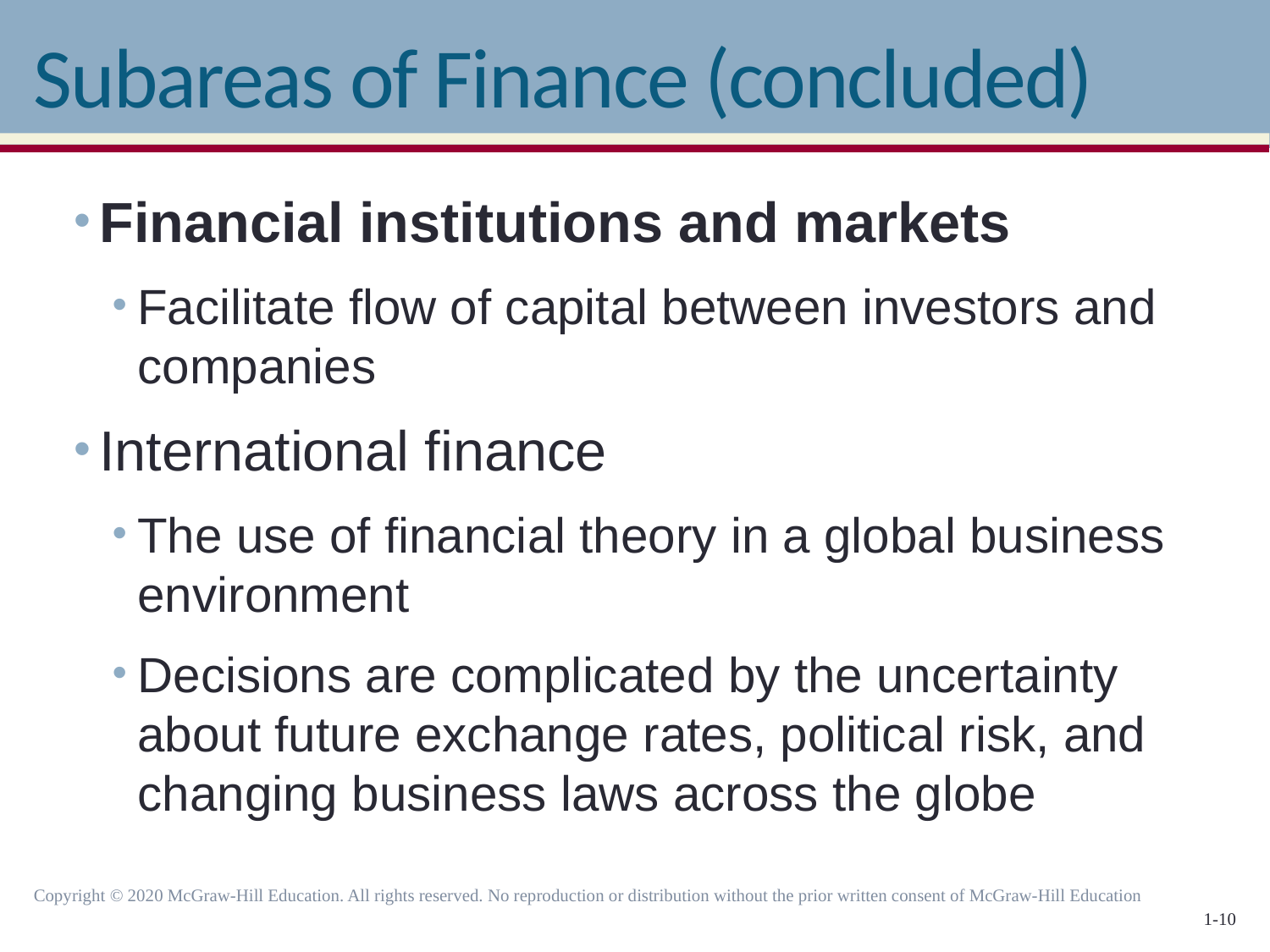

# Subareas of Finance (concluded)
Financial institutions and markets
Facilitate flow of capital between investors and companies
International finance
The use of financial theory in a global business environment
Decisions are complicated by the uncertainty about future exchange rates, political risk, and changing business laws across the globe

Copyright © 2020 McGraw-Hill Education. All rights reserved. No reproduction or distribution without the prior written consent of McGraw-Hill Education